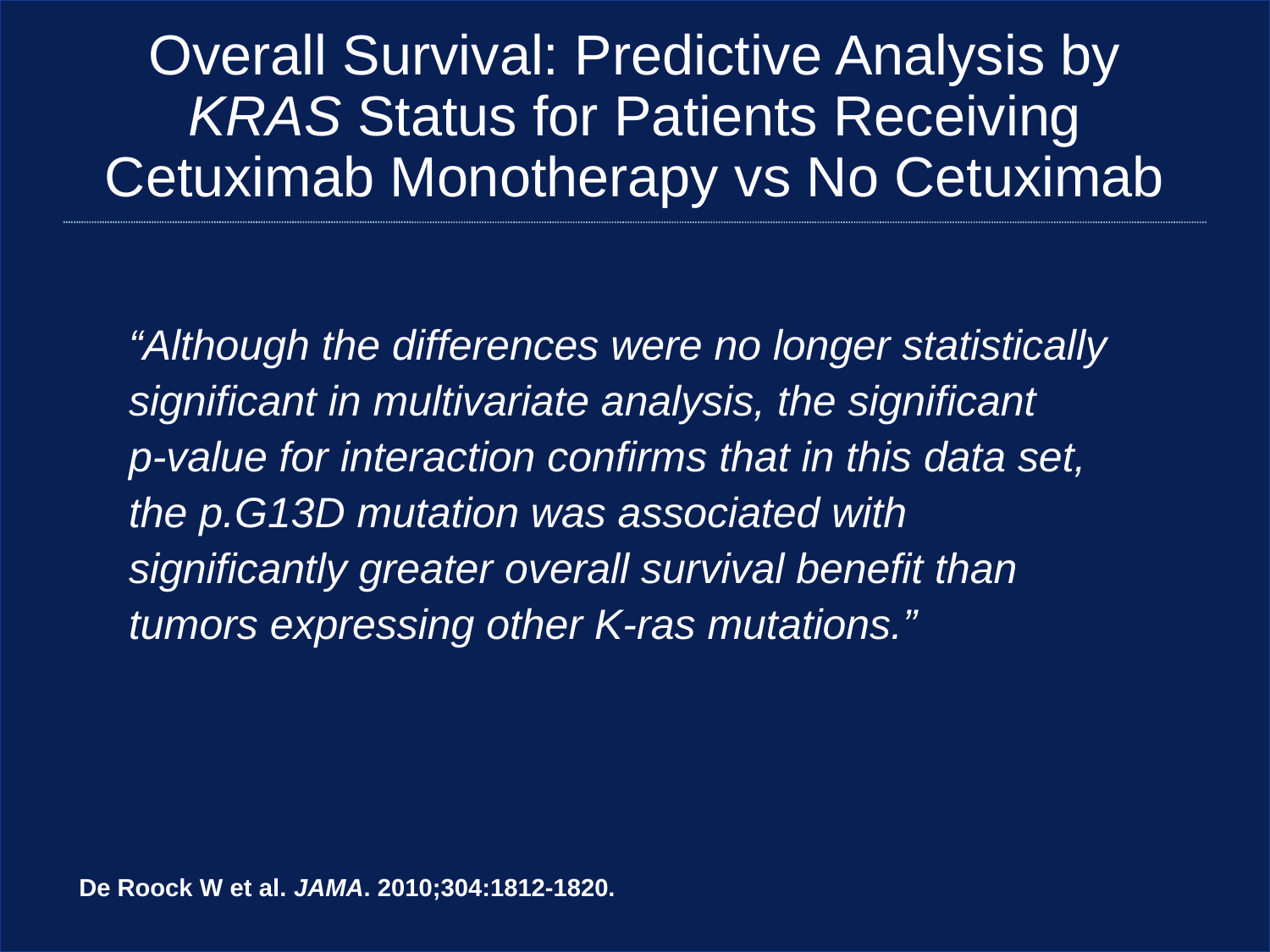

# Overall Survival: Predictive Analysis by KRAS Status for Patients Receiving Cetuximab Monotherapy vs No Cetuximab
“Although the differences were no longer statistically significant in multivariate analysis, the significant
p-value for interaction confirms that in this data set, the p.G13D mutation was associated with significantly greater overall survival benefit than tumors expressing other K-ras mutations.”
De Roock W et al. JAMA. 2010;304:1812-1820.